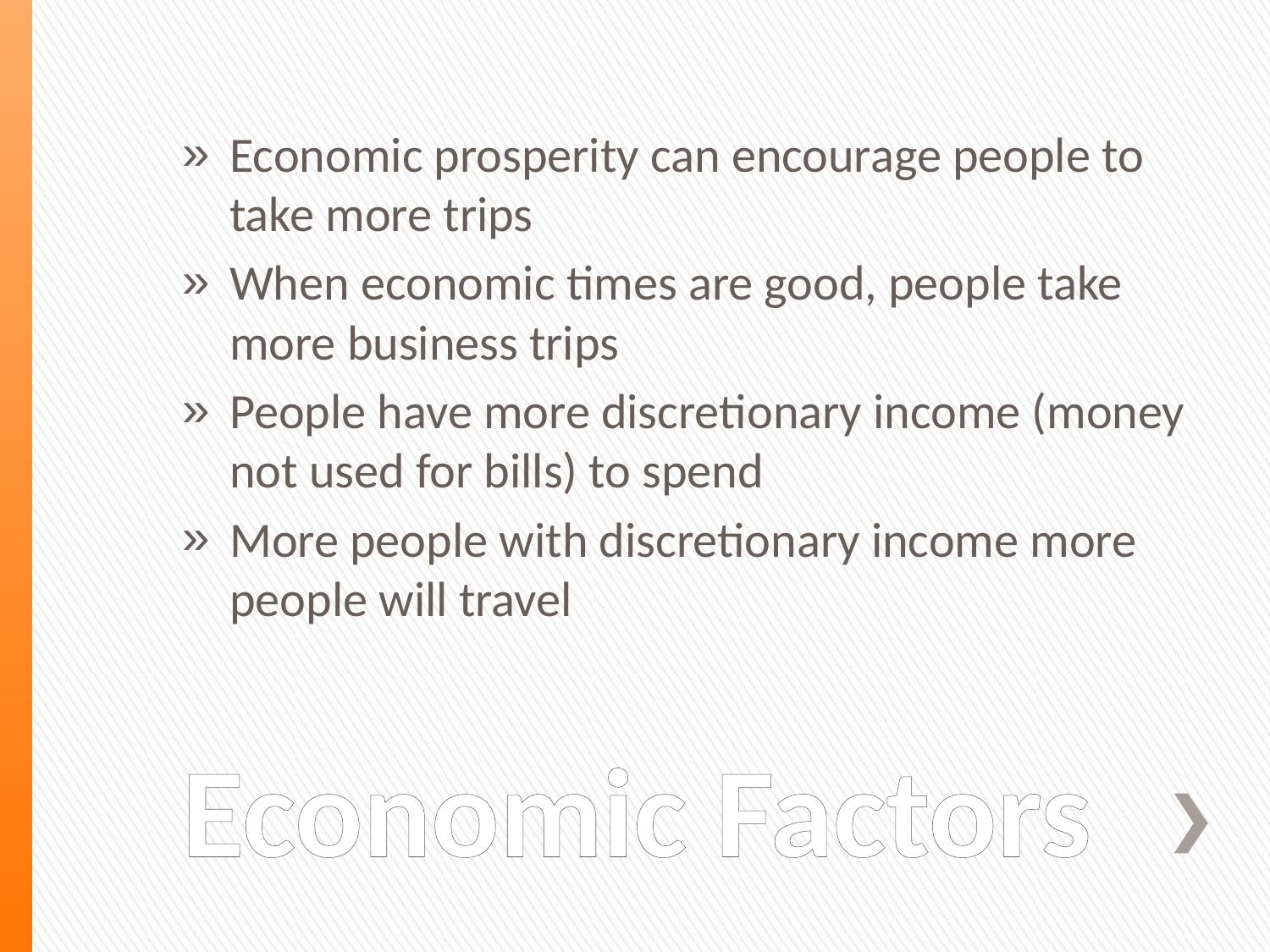

Economic prosperity can encourage people to take more trips
When economic times are good, people take more business trips
People have more discretionary income (money not used for bills) to spend
More people with discretionary income more people will travel
# Economic Factors